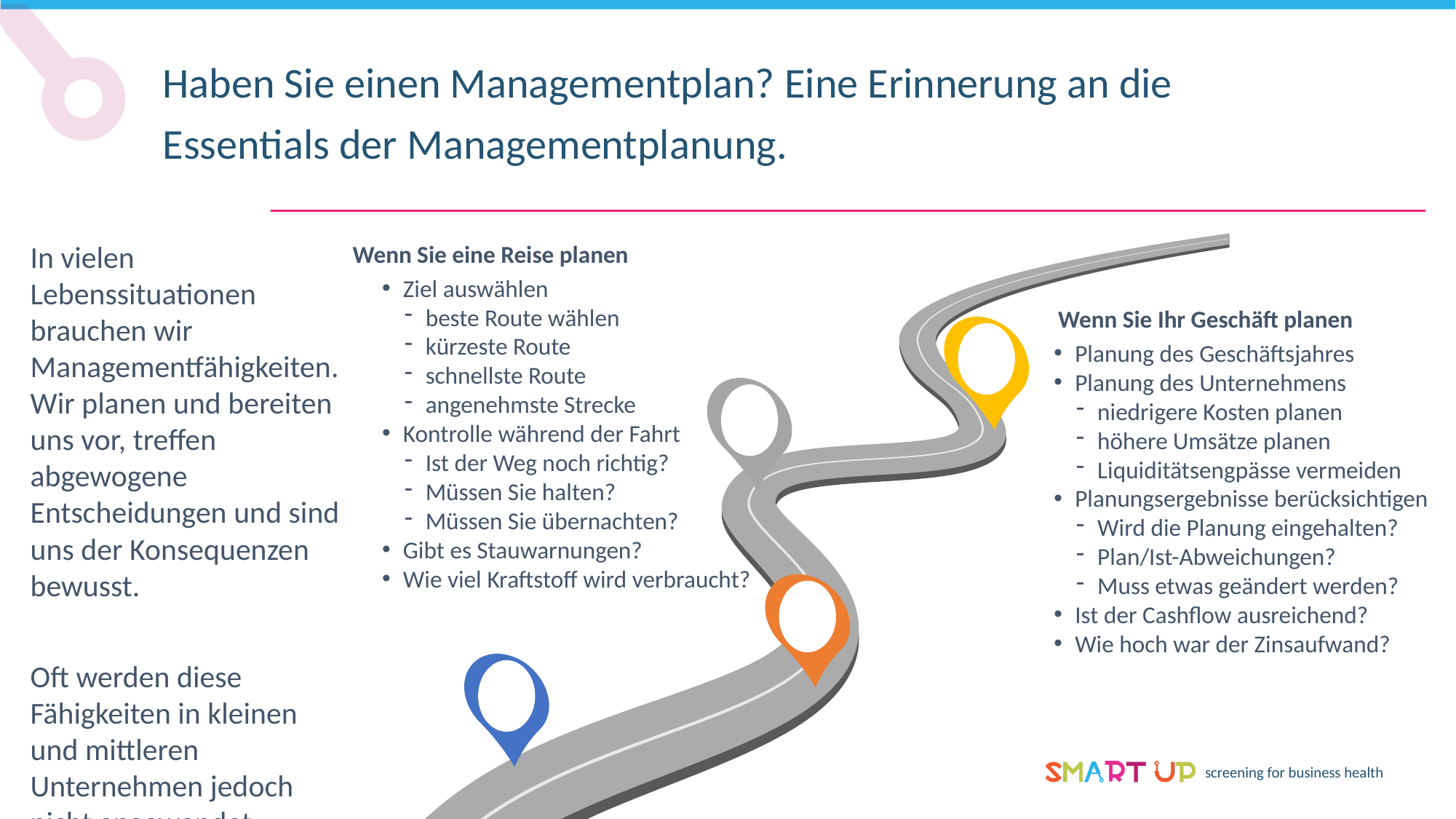

Haben Sie einen Managementplan? Eine Erinnerung an die Essentials der Managementplanung.
Wenn Sie eine Reise planen
In vielen Lebenssituationen brauchen wir Managementfähigkeiten. Wir planen und bereiten uns vor, treffen abgewogene Entscheidungen und sind uns der Konsequenzen bewusst.

Oft werden diese Fähigkeiten in kleinen und mittleren Unternehmen jedoch nicht angewendet.

Planen Sie Ihre Reise...

Ziel auswählen
beste Route wählen
kürzeste Route
schnellste Route
angenehmste Strecke
Kontrolle während der Fahrt
Ist der Weg noch richtig?
Müssen Sie halten?
Müssen Sie übernachten?
Gibt es Stauwarnungen?
Wie viel Kraftstoff wird verbraucht?
Wenn Sie Ihr Geschäft planen
Planung des Geschäftsjahres
Planung des Unternehmens
niedrigere Kosten planen
höhere Umsätze planen
Liquiditätsengpässe vermeiden
Planungsergebnisse berücksichtigen
Wird die Planung eingehalten?
Plan/Ist-Abweichungen?
Muss etwas geändert werden?
Ist der Cashflow ausreichend?
Wie hoch war der Zinsaufwand?